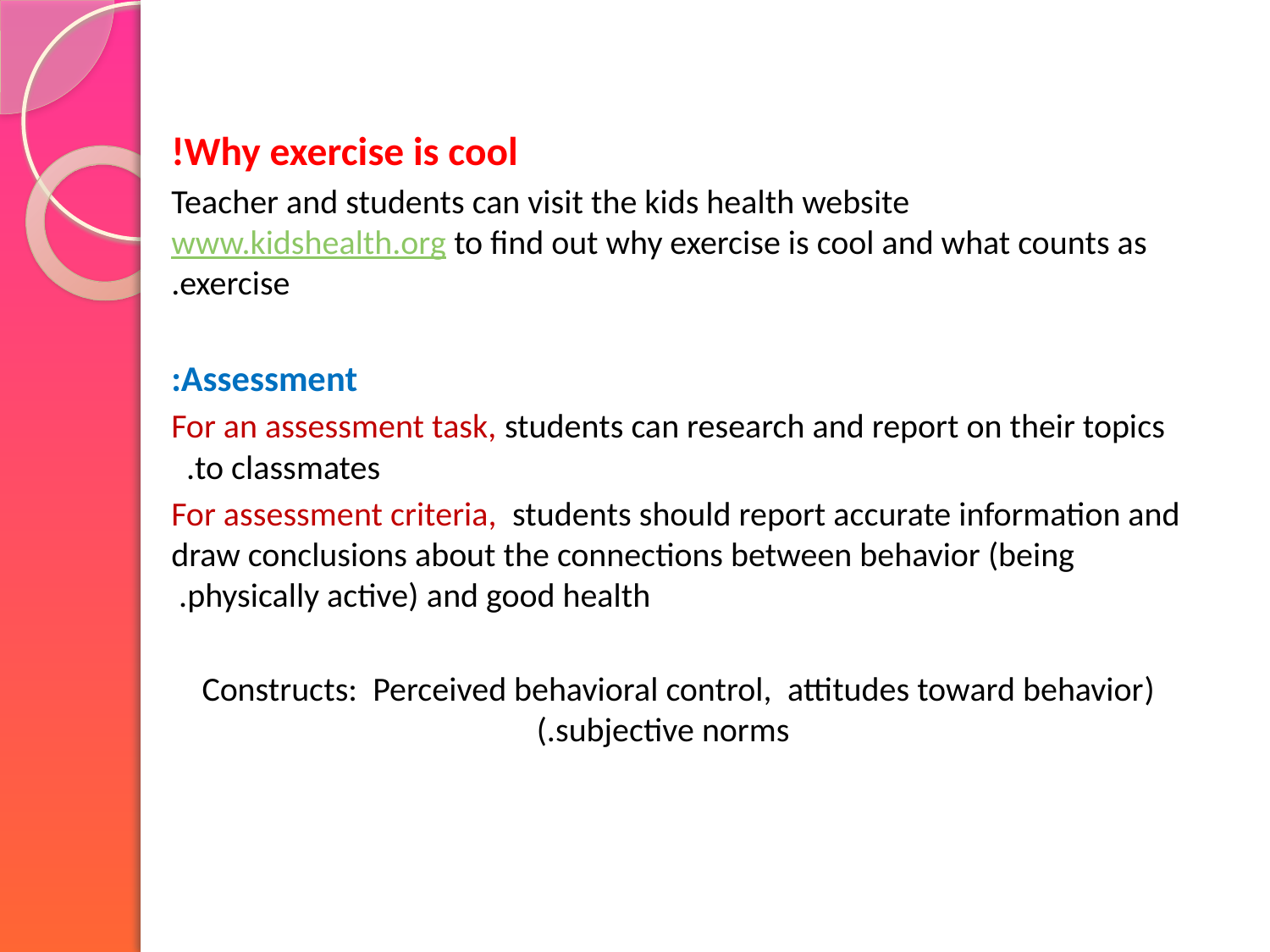

Why exercise is cool!
Teacher and students can visit the kids health website www.kidshealth.org to find out why exercise is cool and what counts as exercise.

Assessment:
For an assessment task, students can research and report on their topics to classmates.
For assessment criteria,  students should report accurate information and draw conclusions about the connections between behavior (being physically active) and good health.

 (Constructs:  Perceived behavioral control,  attitudes toward behavior subjective norms.)